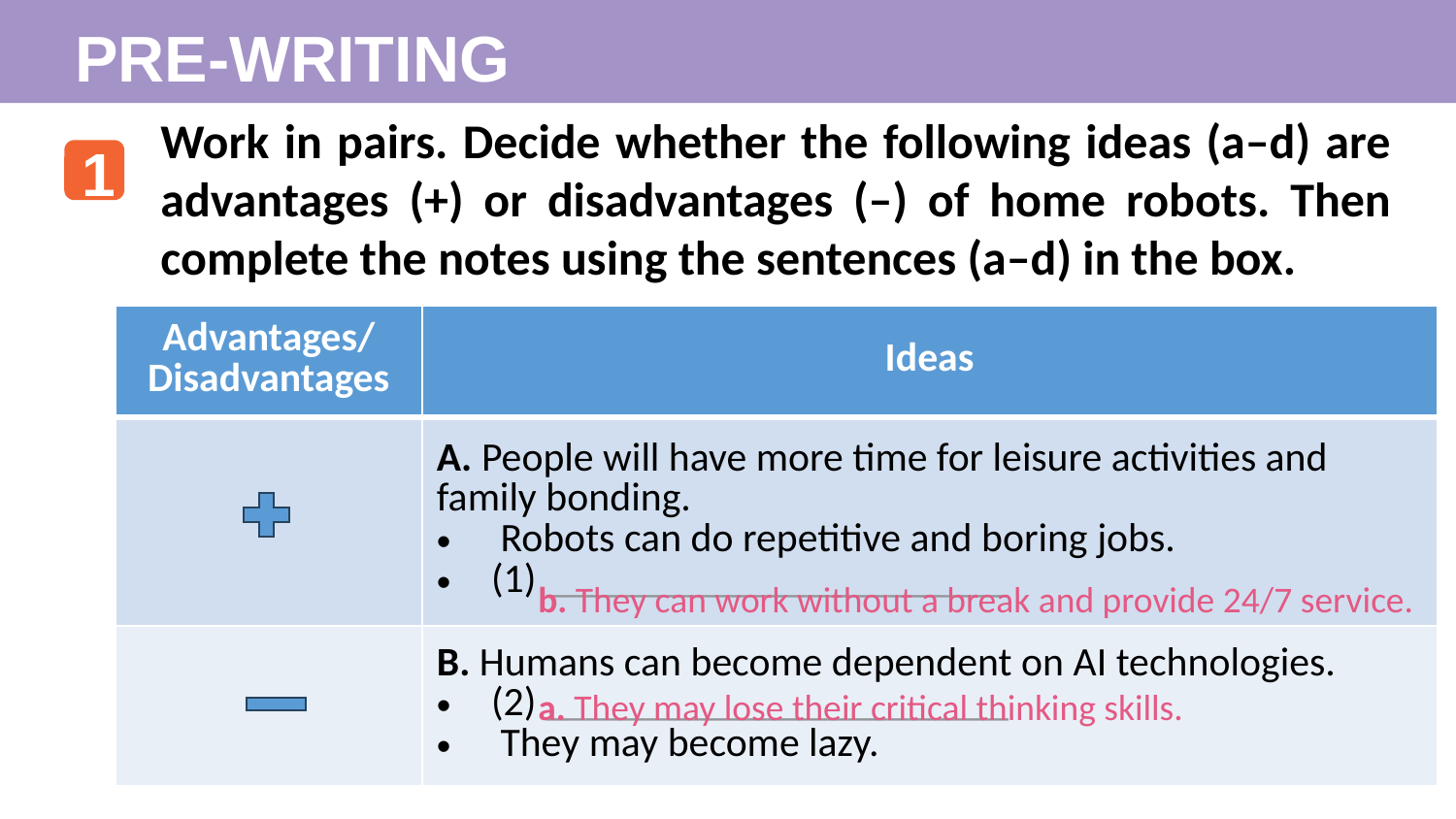

PRE-WRITING
Work in pairs. Decide whether the following ideas (a–d) are advantages (+) or disadvantages (–) of home robots. Then complete the notes using the sentences (a–d) in the box.
1

| Advantages/ Disadvantages | Ideas |
| --- | --- |
|  | A. People will have more time for leisure activities and family bonding. Robots can do repetitive and boring jobs. (1) \_\_\_\_\_\_\_\_\_\_\_\_\_\_\_\_\_\_\_\_\_\_\_ |
|  | B. Humans can become dependent on AI technologies. (2) \_\_\_\_\_\_\_\_\_\_\_\_\_\_\_\_\_\_\_\_\_\_\_ They may become lazy. |

b. They can work without a break and provide 24/7 service.

a. They may lose their critical thinking skills.